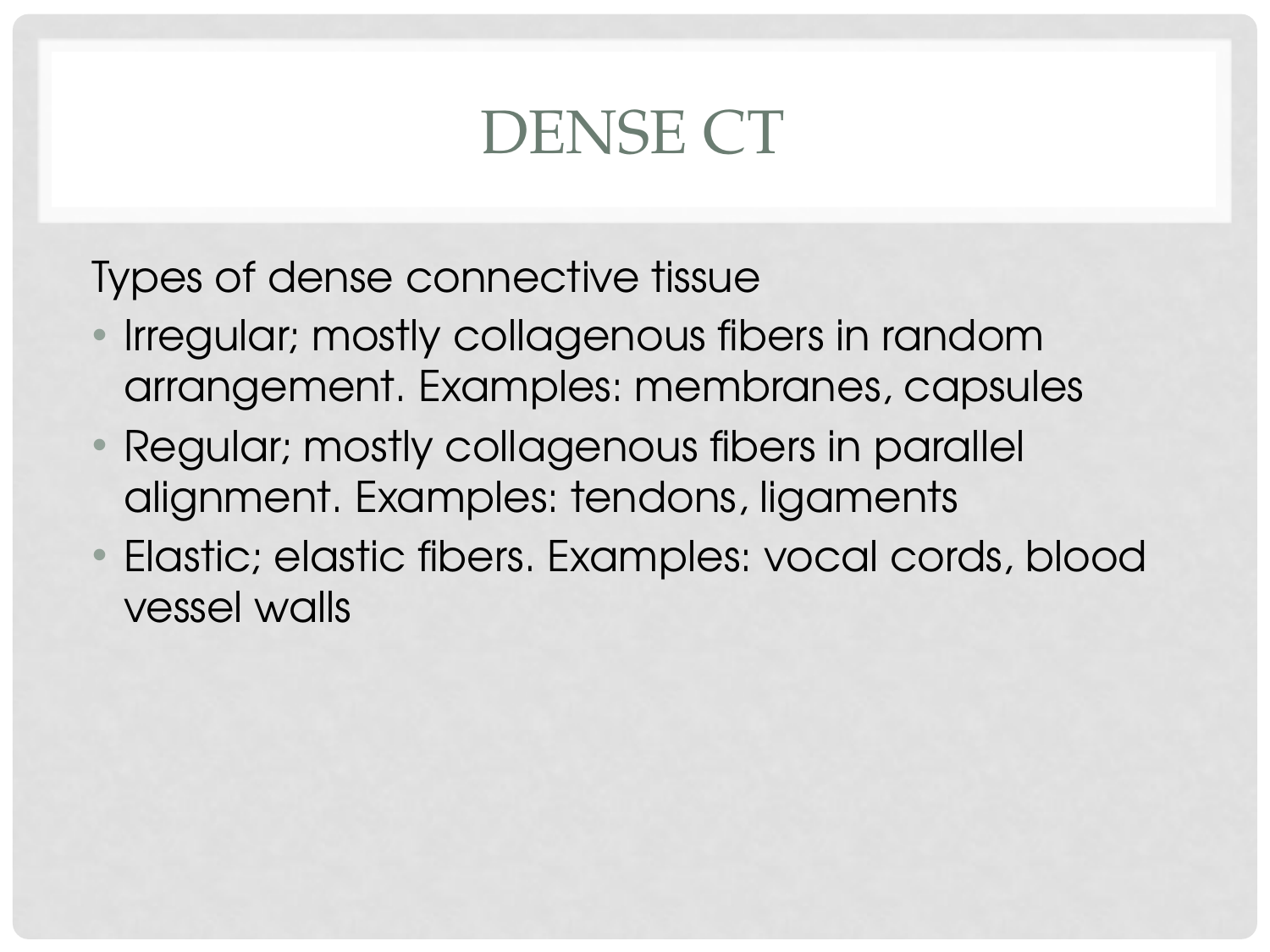

# Dense CT
Types of dense connective tissue
Irregular; mostly collagenous fibers in random arrangement. Examples: membranes, capsules
Regular; mostly collagenous fibers in parallel alignment. Examples: tendons, ligaments
Elastic; elastic fibers. Examples: vocal cords, blood vessel walls